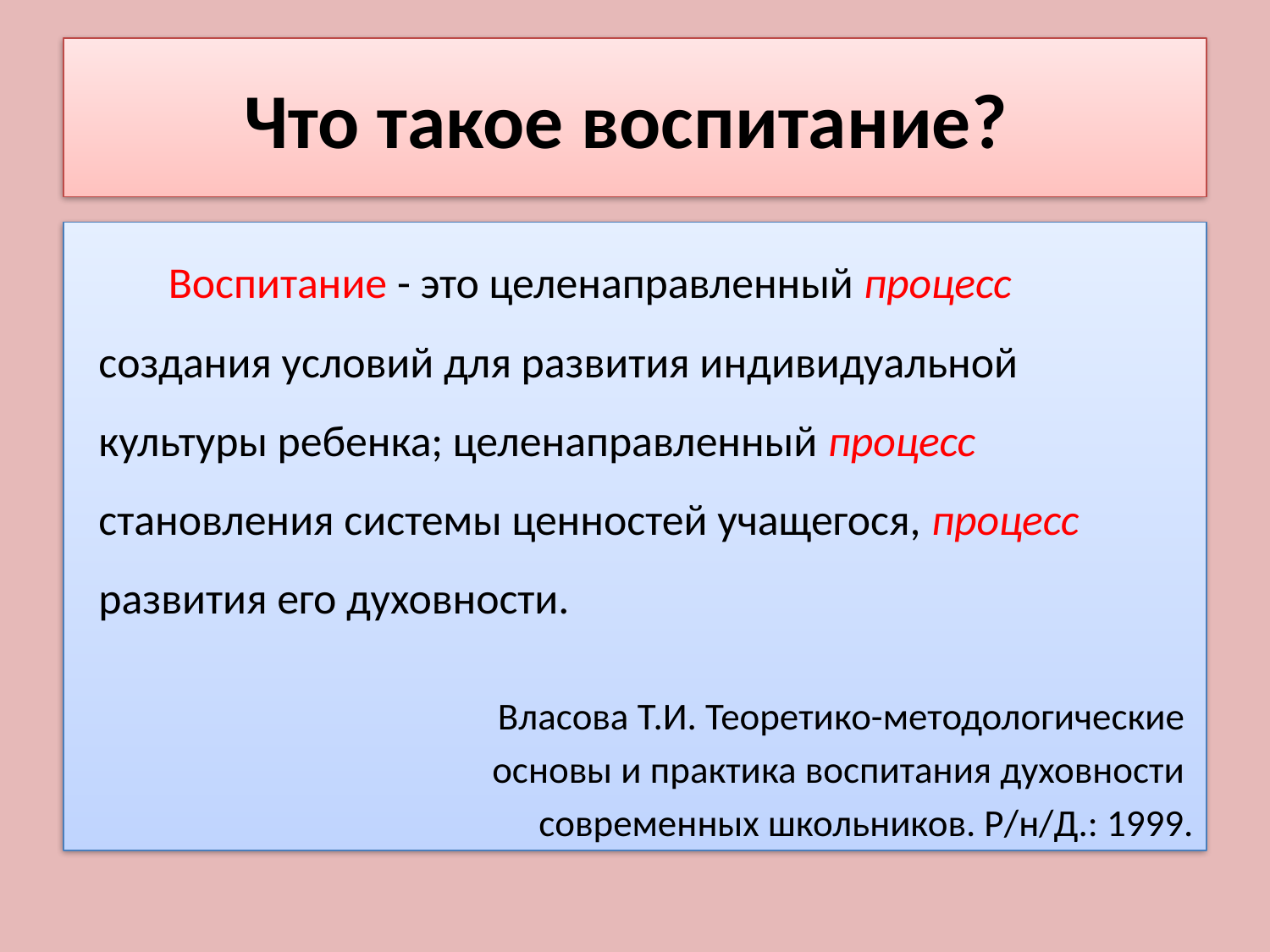

# Что такое воспитание?
       Воспитание - это целенаправленный процесс создания условий для развития индивидуальной культуры ребенка; целенаправленный процесс становления системы ценностей учащегося, процесс развития его духовности.

Власова Т.И. Теоретико-методологические
основы и практика воспитания духовности
современных школьников. Р/н/Д.: 1999.